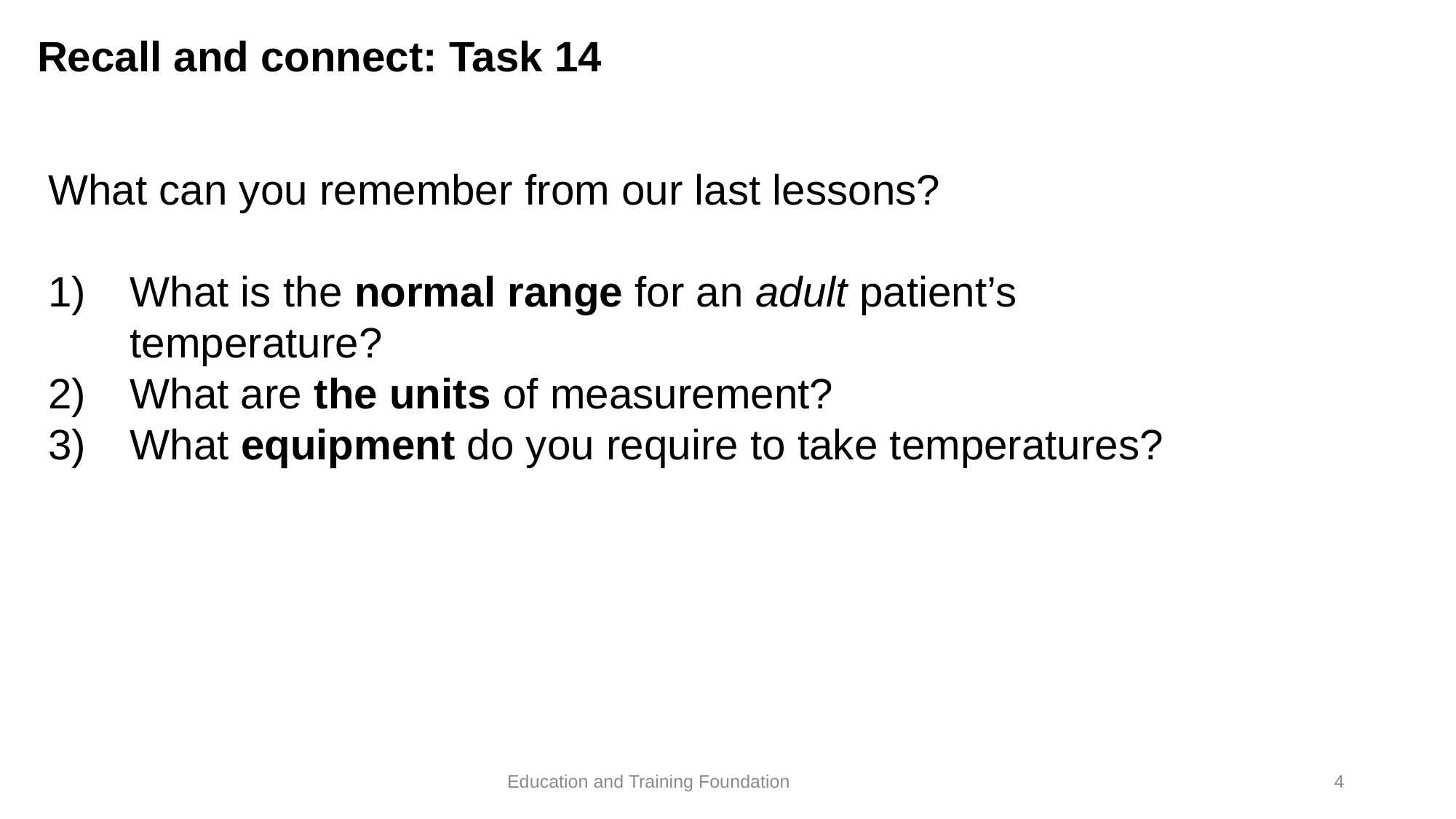

# Recall and connect: Task 14
What can you remember from our last lessons?

What is the normal range for an adult patient’s temperature?
What are the units of measurement?
What equipment do you require to take temperatures?
4
Education and Training Foundation